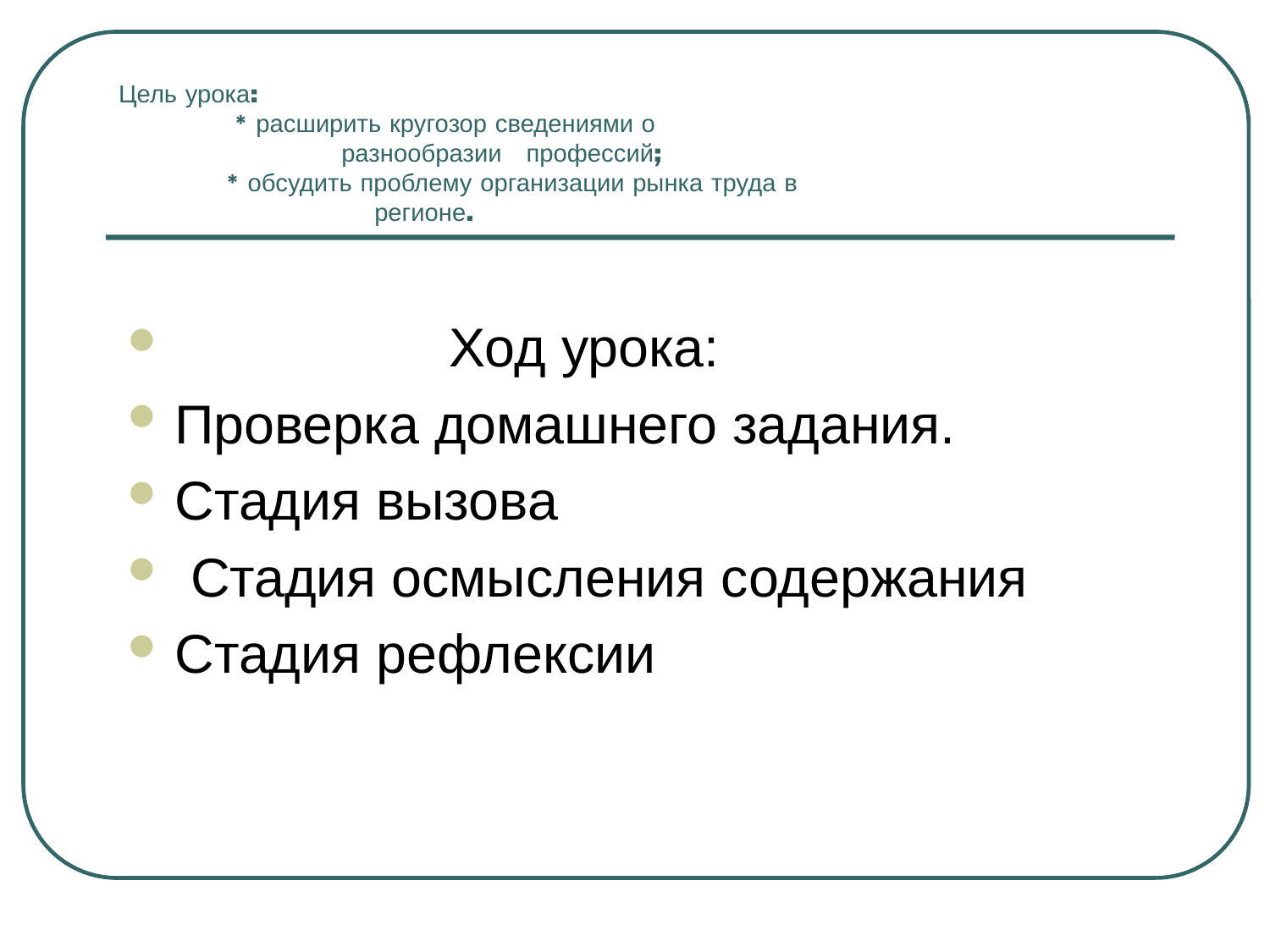

# Цель урока: * расширить кругозор сведениями о разнообразии   профессий; * обсудить проблему организации рынка труда в регионе.
                  Ход урока:
Проверка домашнего задания.
Стадия вызова
 Стадия осмысления содержания
Стадия рефлексии